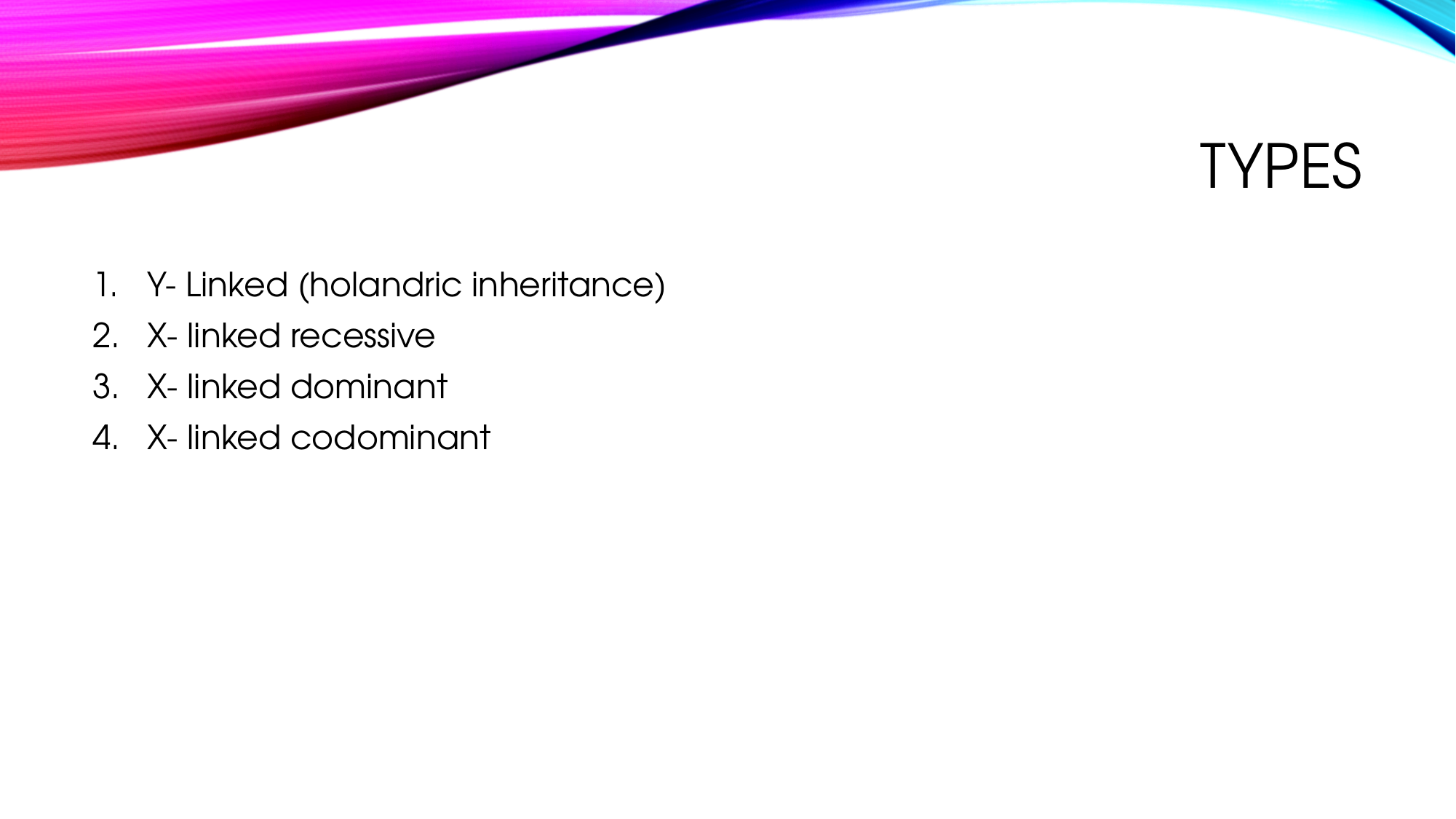

# types
Y- Linked (holandric inheritance)
X- linked recessive
X- linked dominant
X- linked codominant